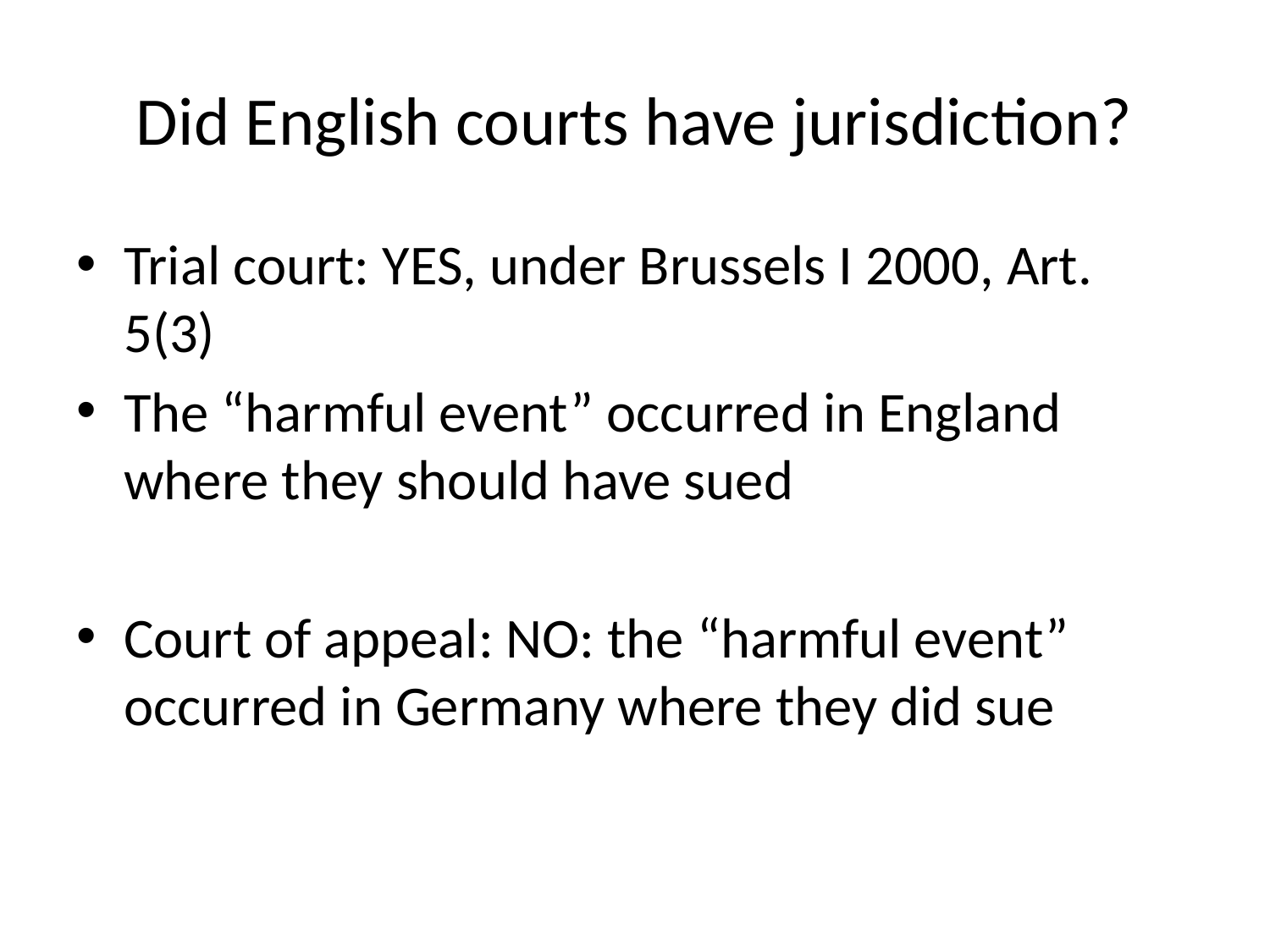

# Did English courts have jurisdiction?
Trial court: YES, under Brussels I 2000, Art. 5(3)
The “harmful event” occurred in England where they should have sued

Court of appeal: NO: the “harmful event” occurred in Germany where they did sue